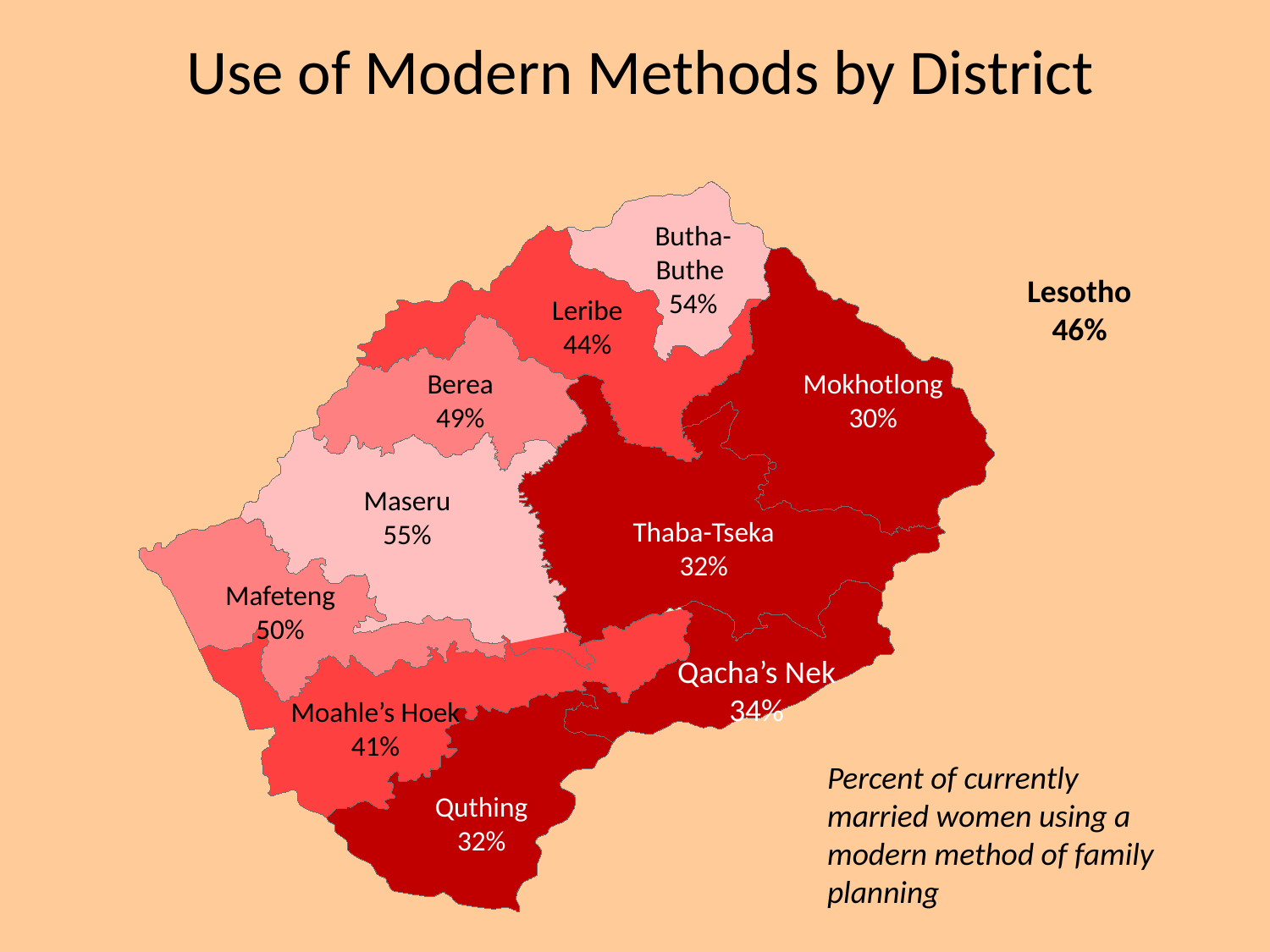

Use of Modern Methods by District

Butha-Buthe
54%

Lesotho
46%
Leribe
44%

Berea
49%
Mokhotlong
30%

Maseru
55%
Thaba-Tseka
32%

Mafeteng
50%

Qacha’s Nek
34%
Moahle’s Hoek
41%

Percent of currently married women using a modern method of family planning
Quthing
32%